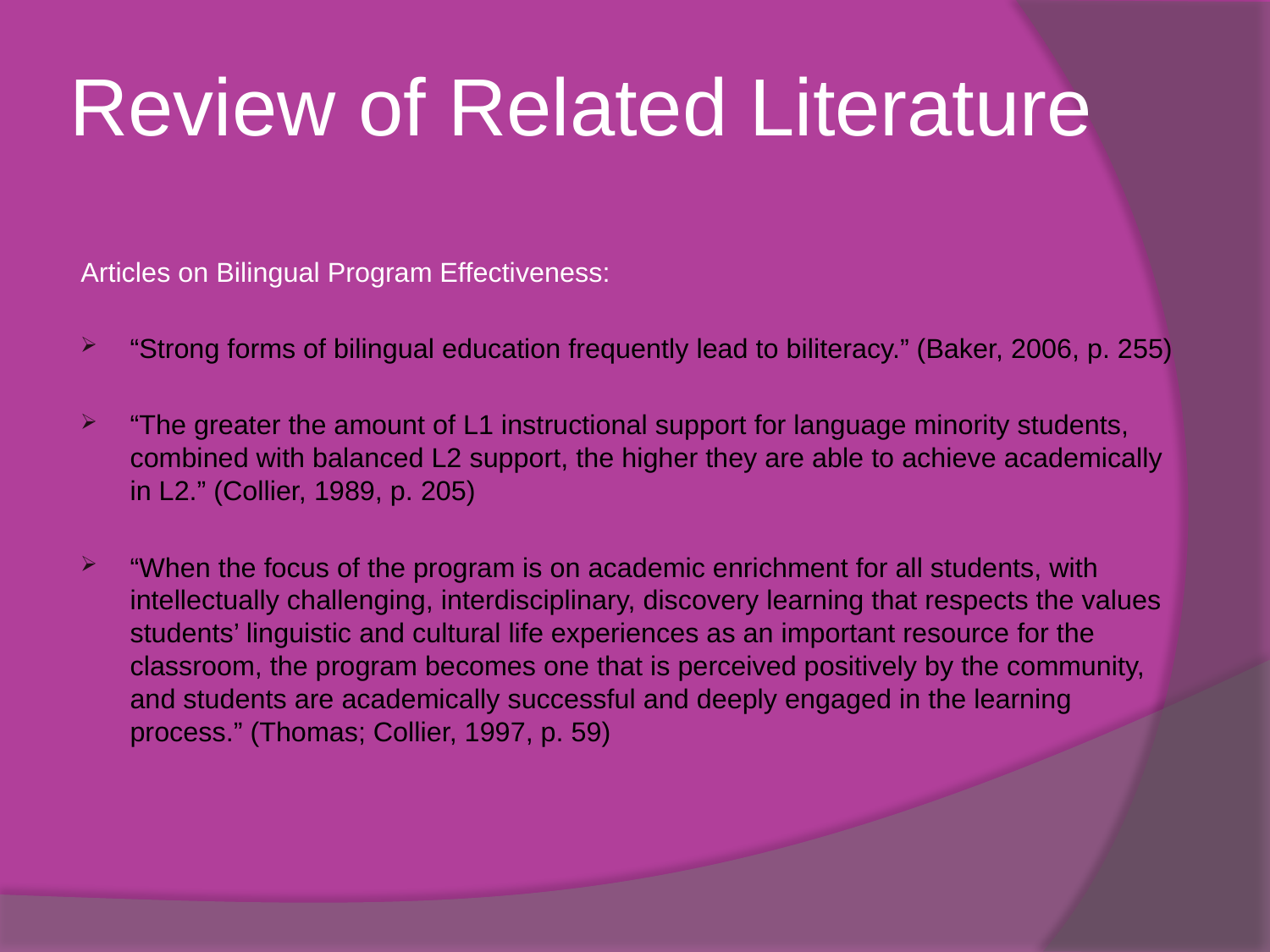

# Review of Related Literature

Articles on Bilingual Program Effectiveness:

“Strong forms of bilingual education frequently lead to biliteracy.” (Baker, 2006, p. 255)

“The greater the amount of L1 instructional support for language minority students, combined with balanced L2 support, the higher they are able to achieve academically in L2.” (Collier, 1989, p. 205)

“When the focus of the program is on academic enrichment for all students, with intellectually challenging, interdisciplinary, discovery learning that respects the values students’ linguistic and cultural life experiences as an important resource for the classroom, the program becomes one that is perceived positively by the community, and students are academically successful and deeply engaged in the learning process.” (Thomas; Collier, 1997, p. 59)